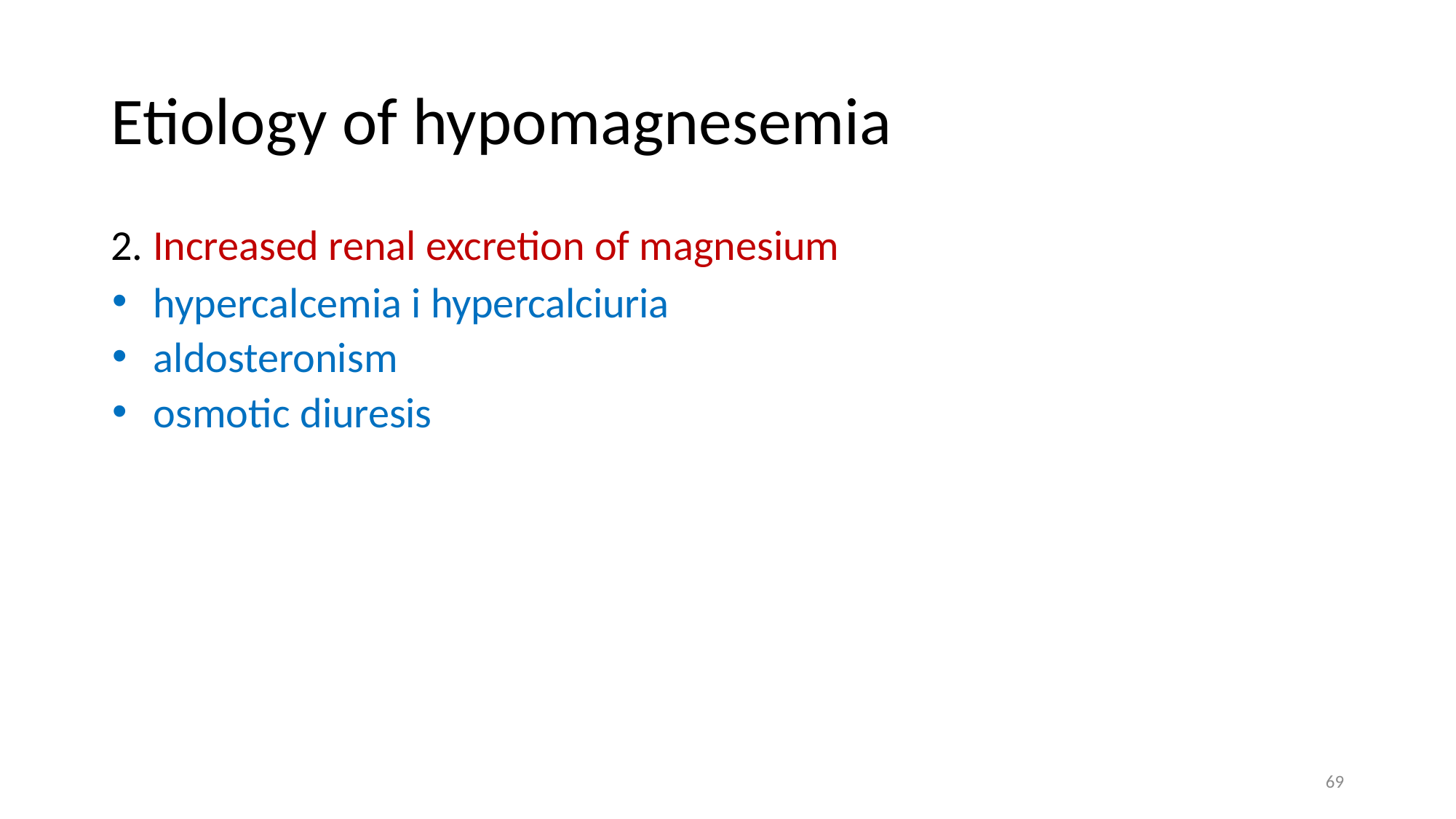

# Etiology of hypomagnesemia
2. Increased renal excretion of magnesium
hypercalcemia i hypercalciuria
aldosteronism
osmotic diuresis

69